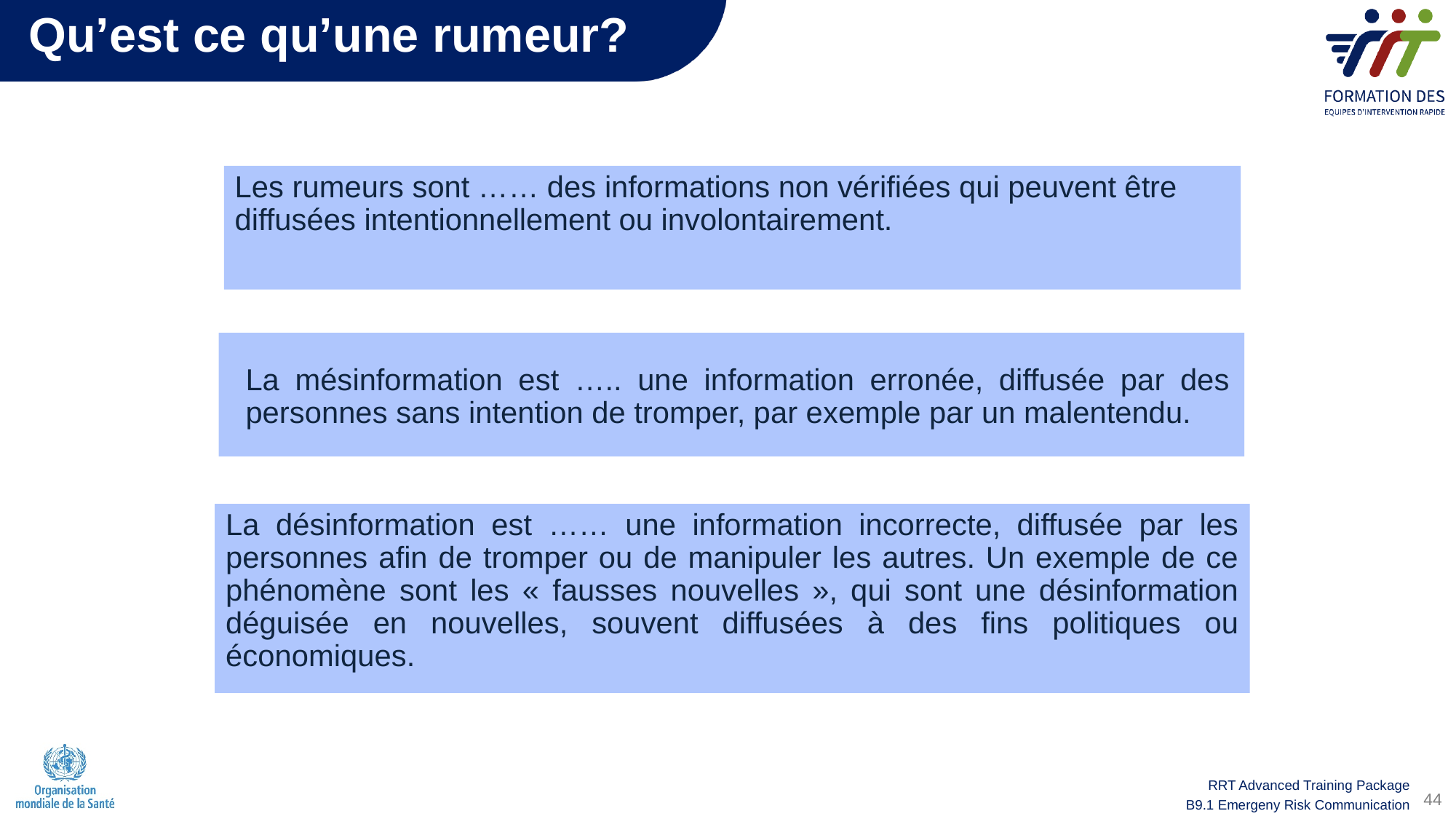

Qu’est ce qu’une rumeur?

Les rumeurs sont …… des informations non vérifiées qui peuvent être diffusées intentionnellement ou involontairement.

La mésinformation est ….. une information erronée, diffusée par des personnes sans intention de tromper, par exemple par un malentendu.

La désinformation est …… une information incorrecte, diffusée par les personnes afin de tromper ou de manipuler les autres. Un exemple de ce phénomène sont les « fausses nouvelles », qui sont une désinformation déguisée en nouvelles, souvent diffusées à des fins politiques ou économiques.